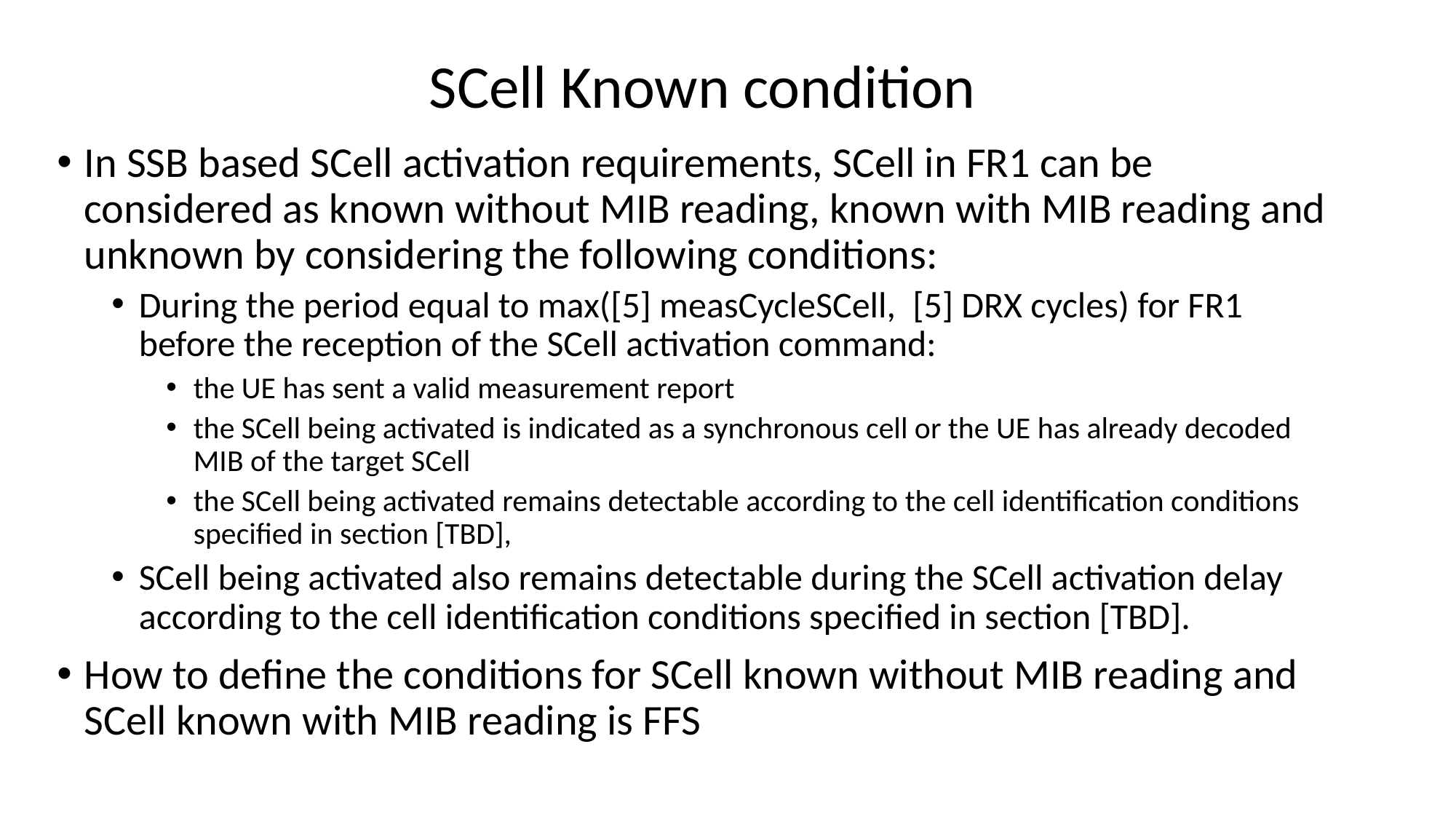

# SCell Known condition
In SSB based SCell activation requirements, SCell in FR1 can be considered as known without MIB reading, known with MIB reading and unknown by considering the following conditions:
During the period equal to max([5] measCycleSCell,  [5] DRX cycles) for FR1 before the reception of the SCell activation command:
the UE has sent a valid measurement report
the SCell being activated is indicated as a synchronous cell or the UE has already decoded MIB of the target SCell
the SCell being activated remains detectable according to the cell identification conditions specified in section [TBD],
SCell being activated also remains detectable during the SCell activation delay according to the cell identification conditions specified in section [TBD].
How to define the conditions for SCell known without MIB reading and SCell known with MIB reading is FFS